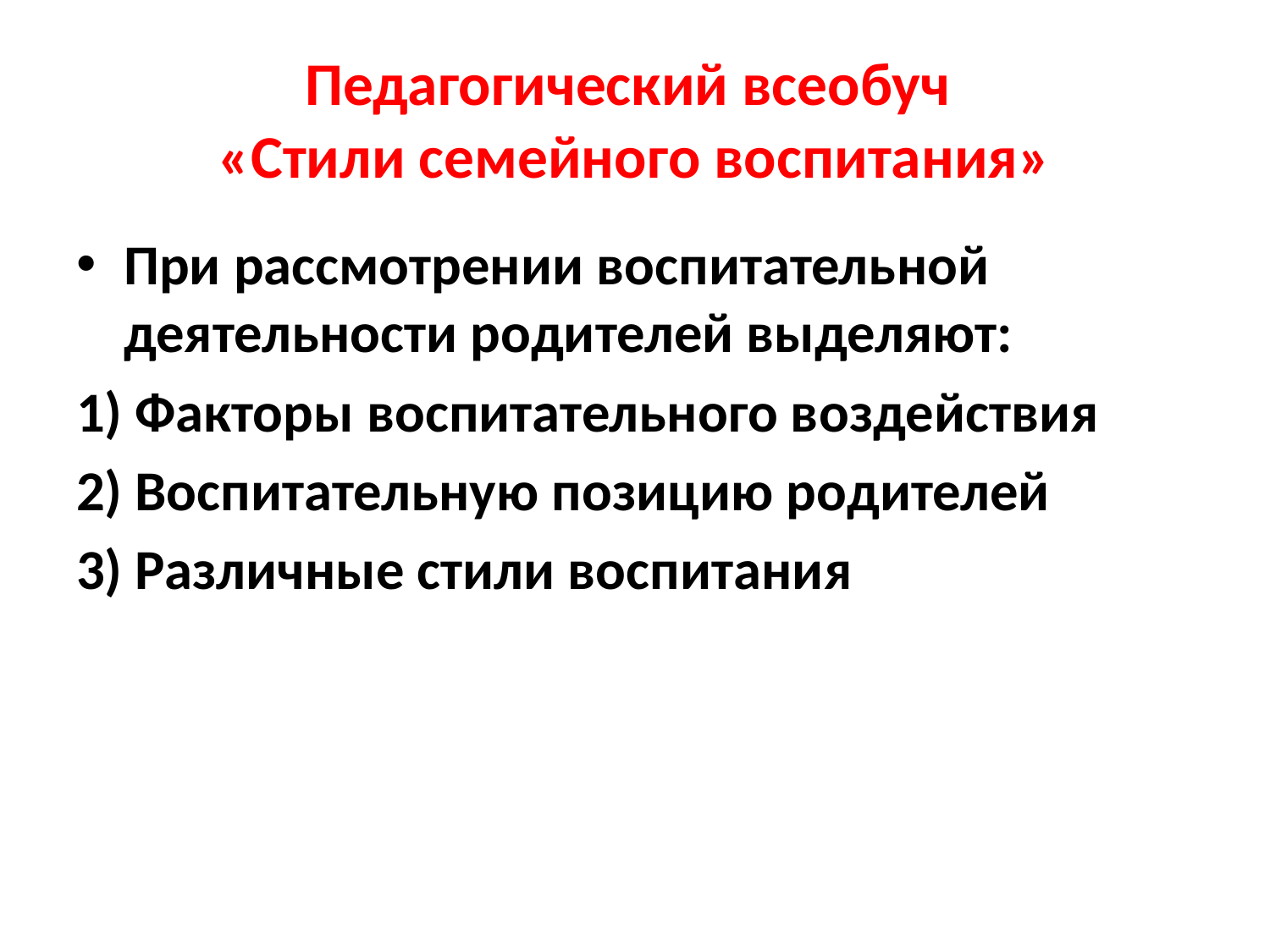

# Педагогический всеобуч «Стили семейного воспитания»
При рассмотрении воспитательной деятельности родителей выделяют:
1) Факторы воспитательного воздействия
2) Воспитательную позицию родителей
3) Различные стили воспитания